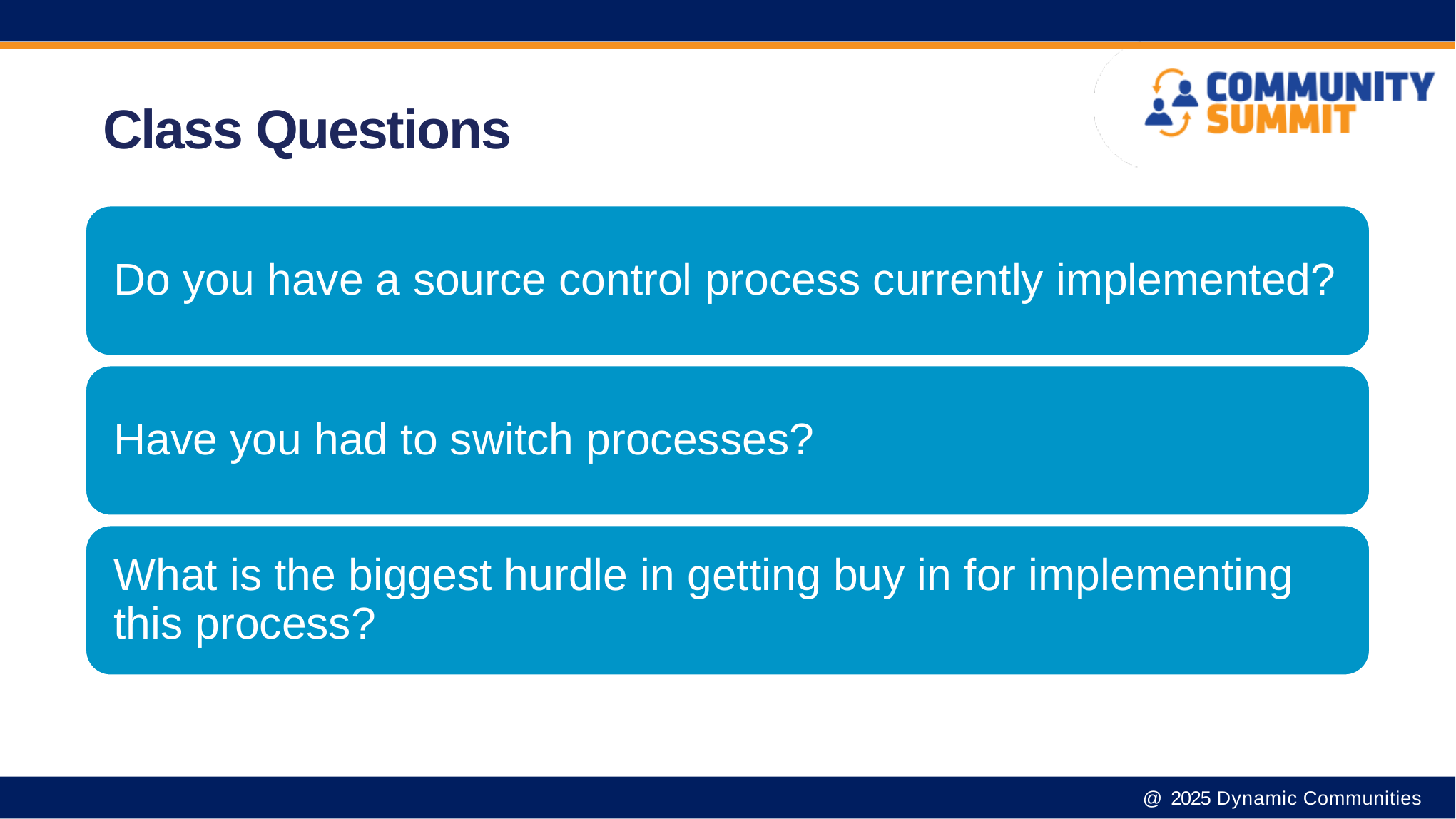

# Class Questions
Do you have a source control process currently implemented?
Have you had to switch processes?
What is the biggest hurdle in getting buy in for implementing this process?